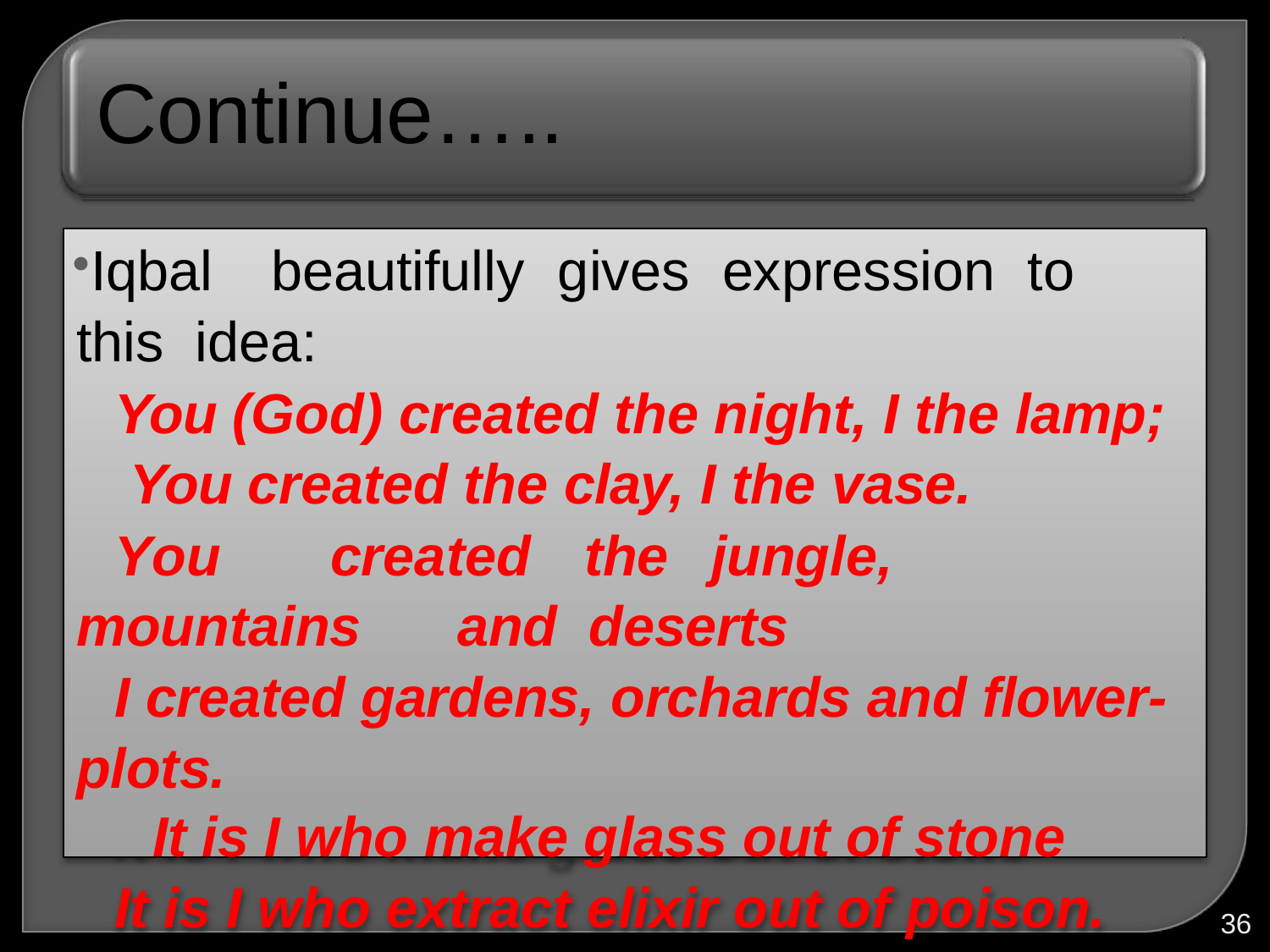

# Continue…..

Iqbal	beautifully	gives	expression	to	this  idea:
You (God) created the night, I the lamp;  You created the clay, I the vase.
You	created	the	jungle,	mountains	and  deserts
I created gardens, orchards and flower-  plots.
It is I who make glass out of stone
It is I who extract elixir out of poison.
36